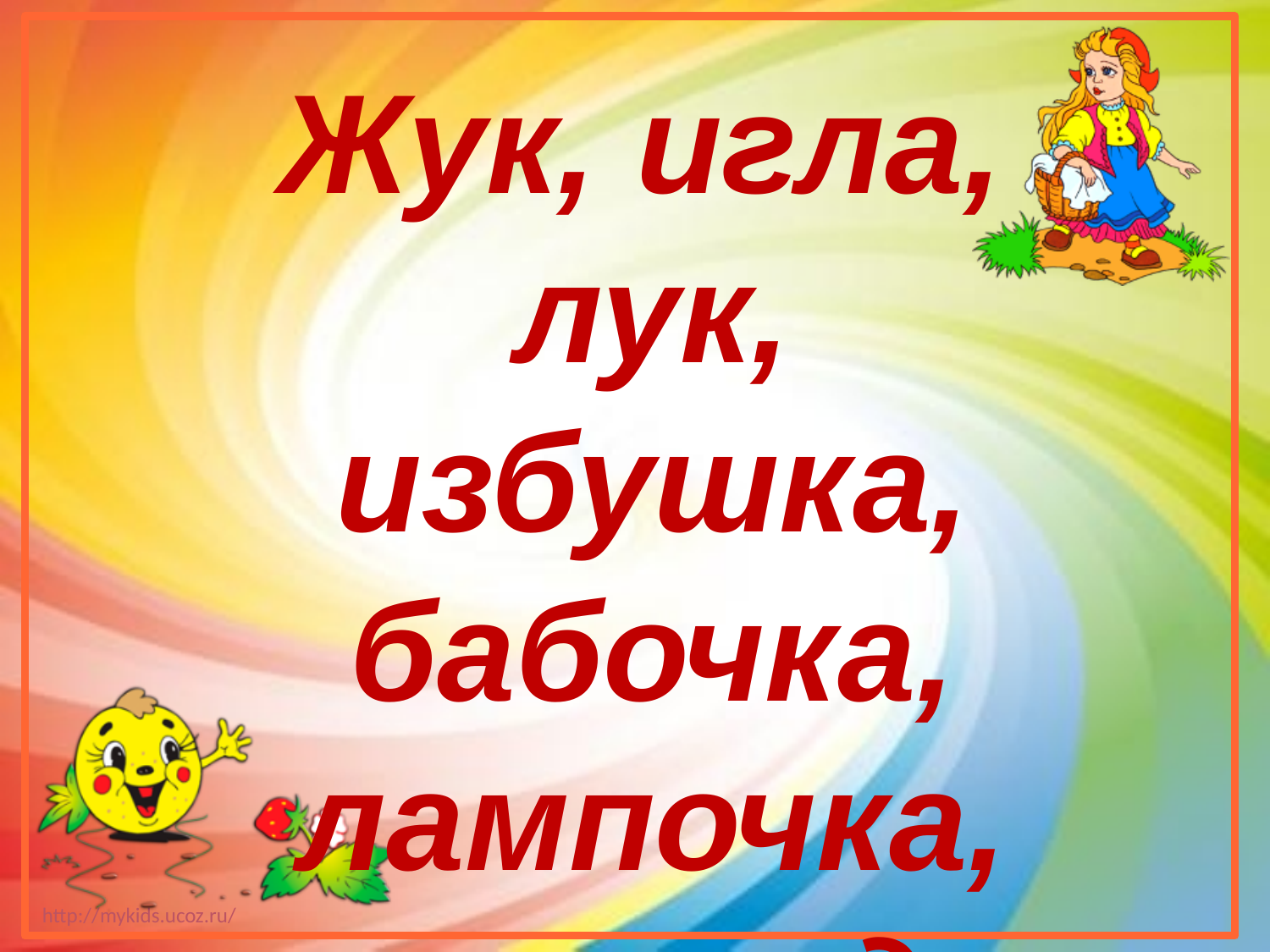

Жук, игла, лук, избушка, бабочка, лампочка, изумруд.